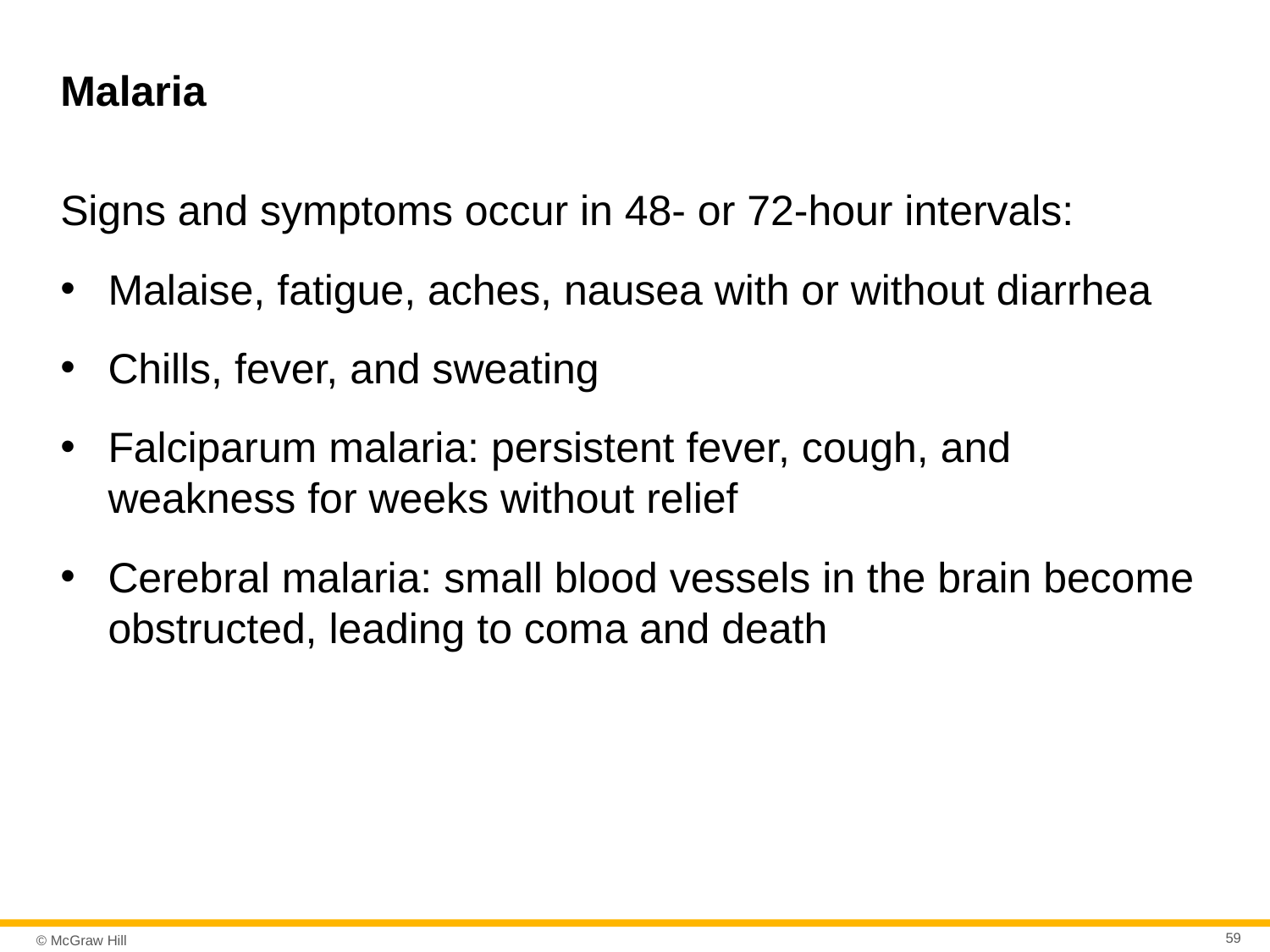

# Malaria
Signs and symptoms occur in 48- or 72-hour intervals:
Malaise, fatigue, aches, nausea with or without diarrhea
Chills, fever, and sweating
Falciparum malaria: persistent fever, cough, and weakness for weeks without relief
Cerebral malaria: small blood vessels in the brain become obstructed, leading to coma and death